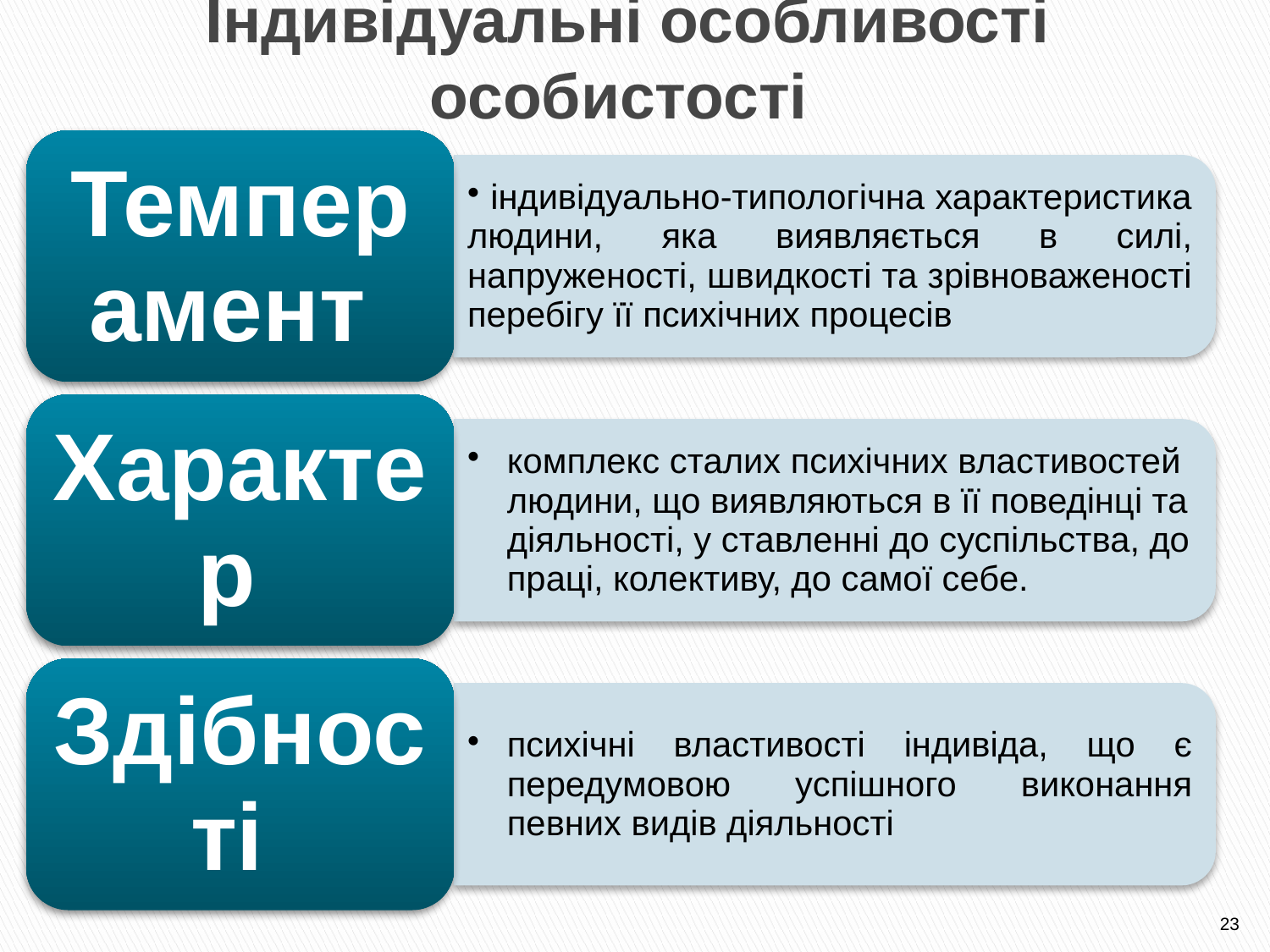

# Індивідуальні особливості особистості
Темперамент
 індивідуально-типологічна характеристика людини, яка виявляється в силі, напруженості, швидкості та зрівноваженості перебігу її психічних процесів
Характер
комплекс сталих психічних властивостей людини, що виявляються в її поведінці та діяльності, у ставленні до суспільства, до праці, колективу, до самої себе.
Здібності
психічні властивості індивіда, що є передумовою успішного виконання певних видів діяльності
23